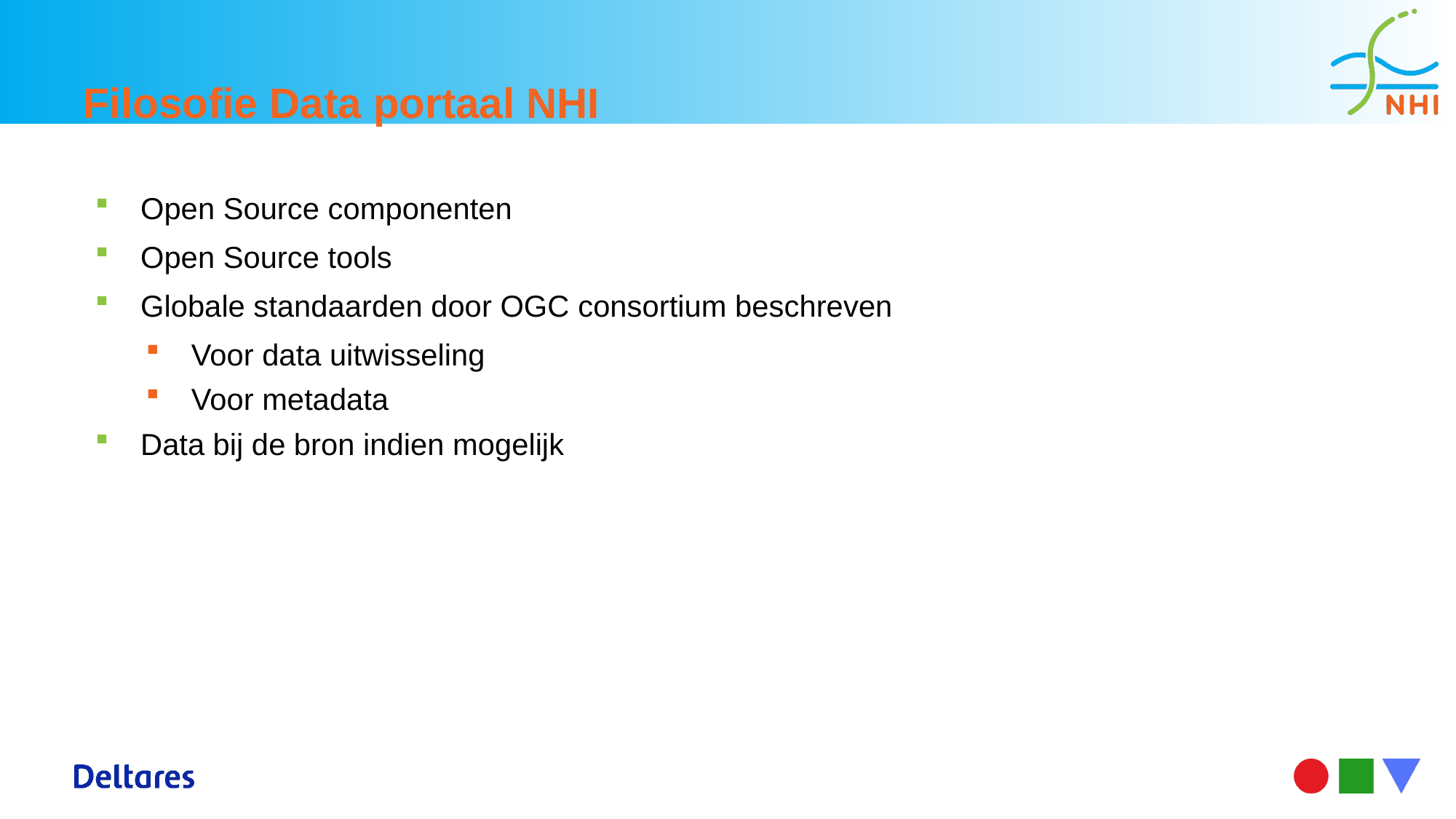

# Filosofie Data portaal NHI
Open Source componenten
Open Source tools
Globale standaarden door OGC consortium beschreven
Voor data uitwisseling
Voor metadata
Data bij de bron indien mogelijk